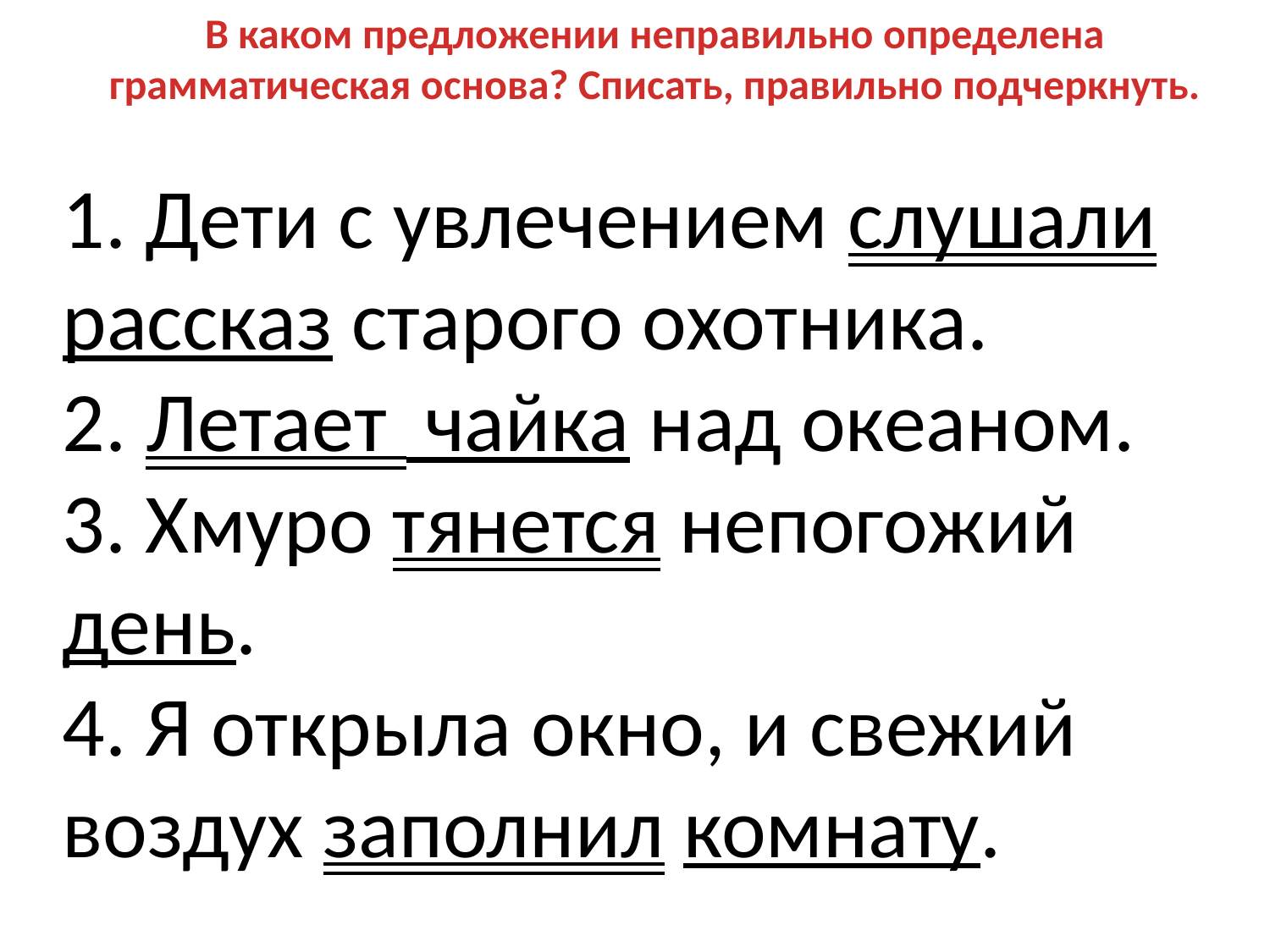

В каком предложении неправильно определена грамматическая основа? Списать, правильно подчеркнуть.
# 1. Дети с увлечением слушали рассказ старого охотника. 2. Летает  чайка над океаном. 3. Хмуро тянется непогожий день. 4. Я открыла окно, и свежий воздух заполнил комнату.